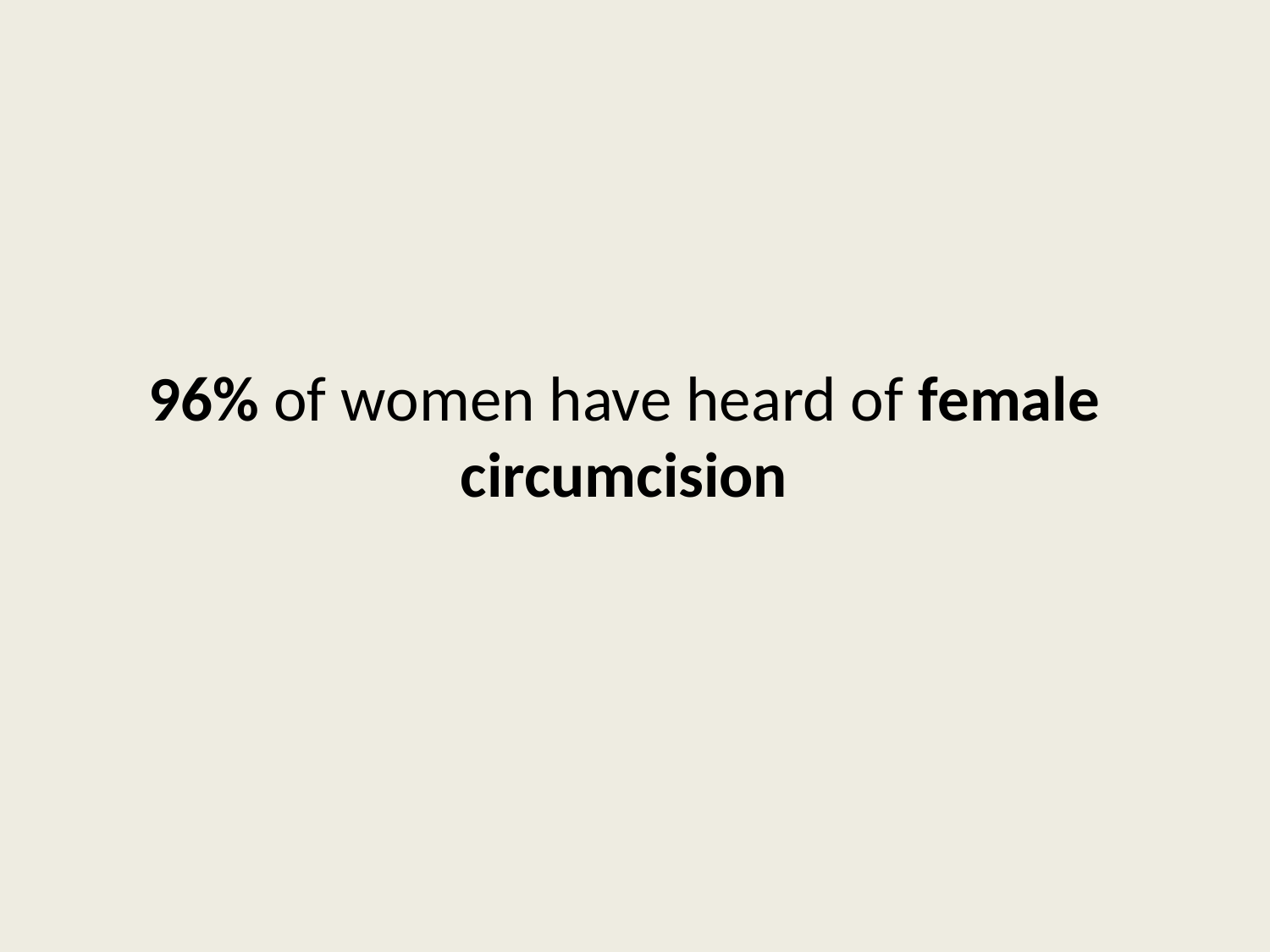

# 96% of women have heard of female circumcision